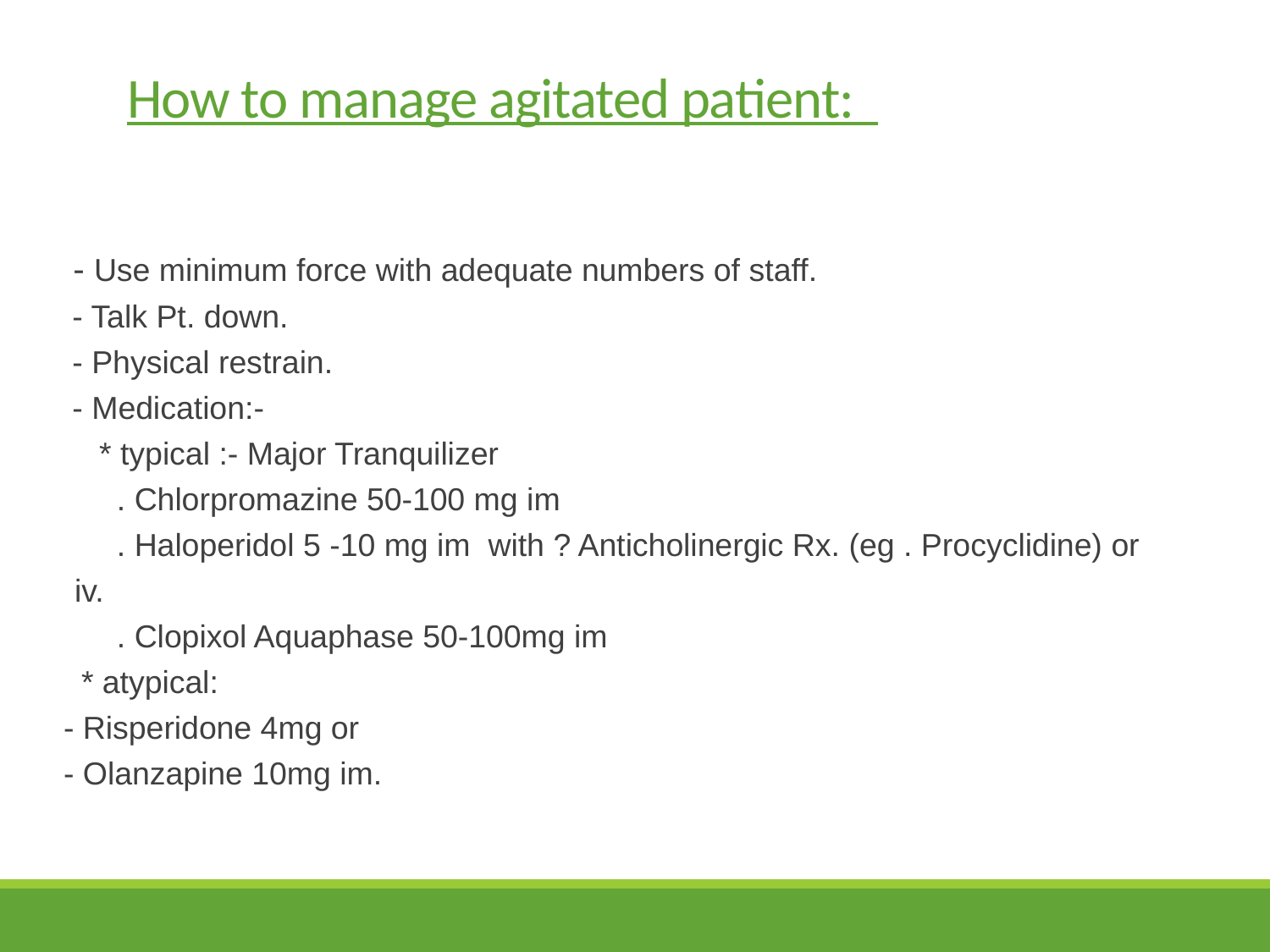

# How to manage agitated patient:
 - Use minimum force with adequate numbers of staff.
 - Talk Pt. down.
 - Physical restrain.
 - Medication:-
    * typical :- Major Tranquilizer
      . Chlorpromazine 50-100 mg im
      . Haloperidol 5 -10 mg im  with ? Anticholinergic Rx. (eg . Procyclidine) or iv.
      . Clopixol Aquaphase 50-100mg im
  * atypical:
- Risperidone 4mg or
- Olanzapine 10mg im.